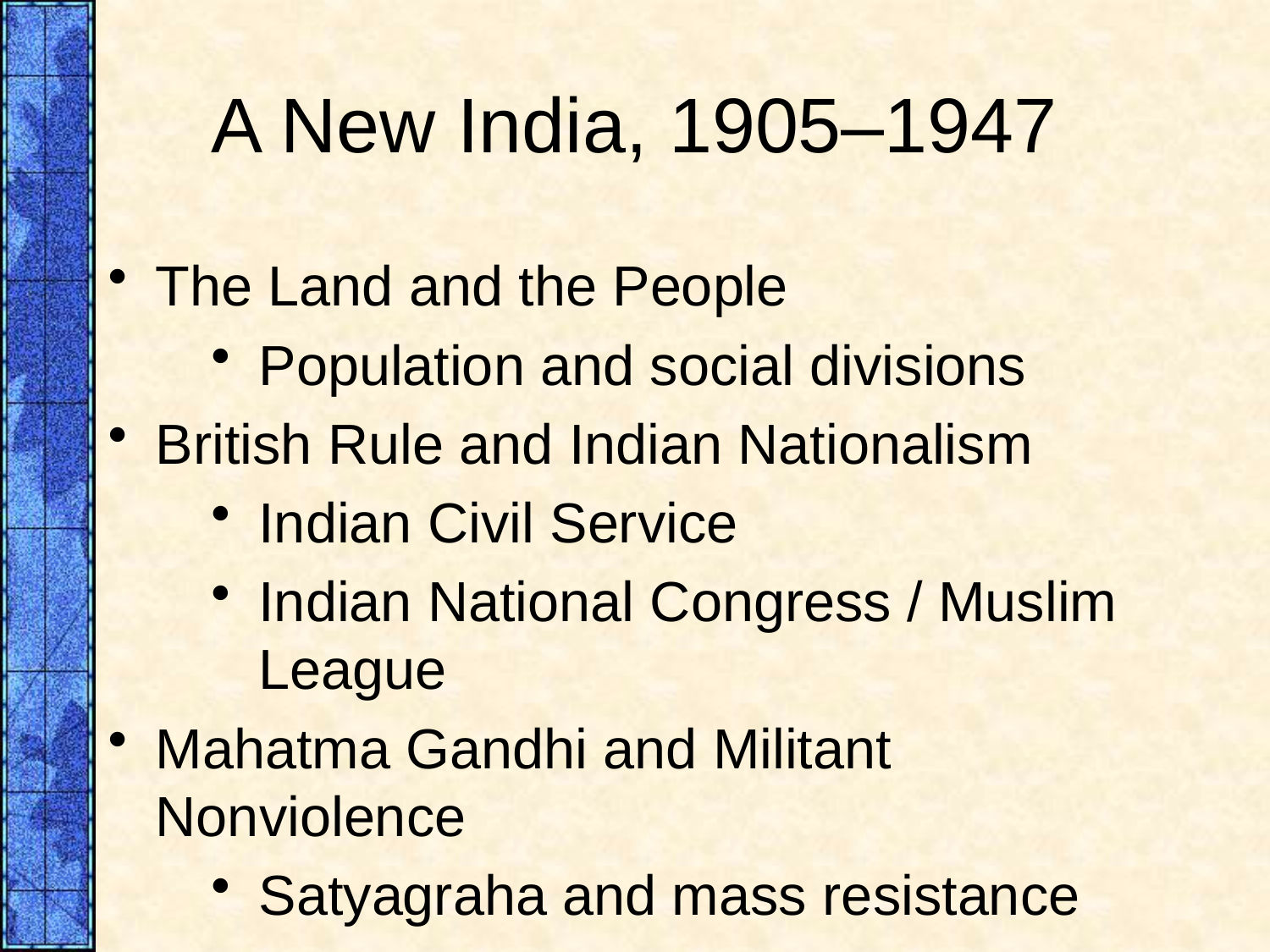

# A New India, 1905–1947
The Land and the People
Population and social divisions
British Rule and Indian Nationalism
Indian Civil Service
Indian National Congress / Muslim League
Mahatma Gandhi and Militant Nonviolence
Satyagraha and mass resistance